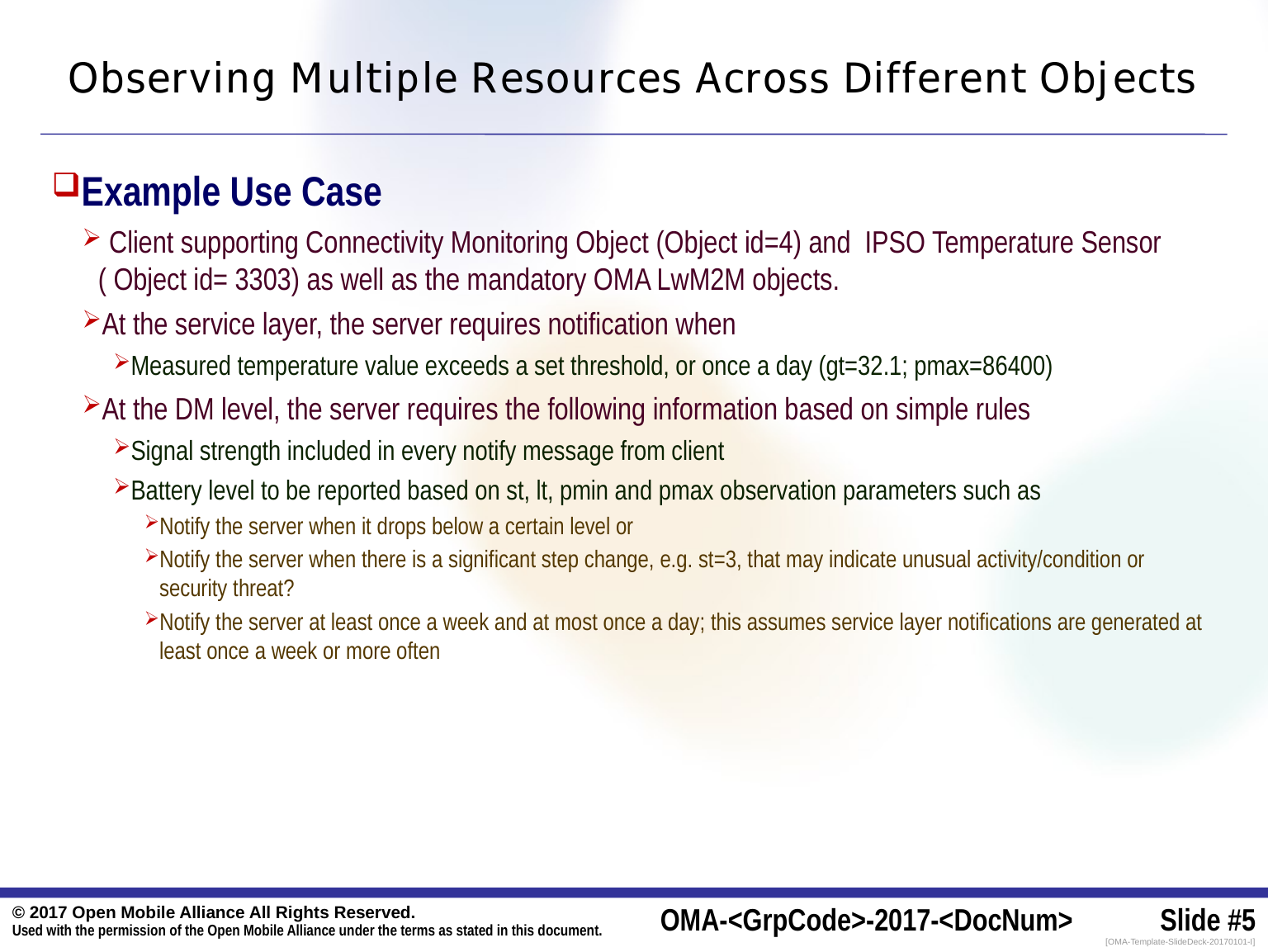

# Observing Multiple Resources Across Different Objects
Example Use Case
 Client supporting Connectivity Monitoring Object (Object id=4) and  IPSO Temperature Sensor ( Object id= 3303) as well as the mandatory OMA LwM2M objects.
At the service layer, the server requires notification when
Measured temperature value exceeds a set threshold, or once a day (gt=32.1; pmax=86400)
At the DM level, the server requires the following information based on simple rules
Signal strength included in every notify message from client
Battery level to be reported based on st, lt, pmin and pmax observation parameters such as
Notify the server when it drops below a certain level or
Notify the server when there is a significant step change, e.g. st=3, that may indicate unusual activity/condition or security threat?
Notify the server at least once a week and at most once a day; this assumes service layer notifications are generated at least once a week or more often